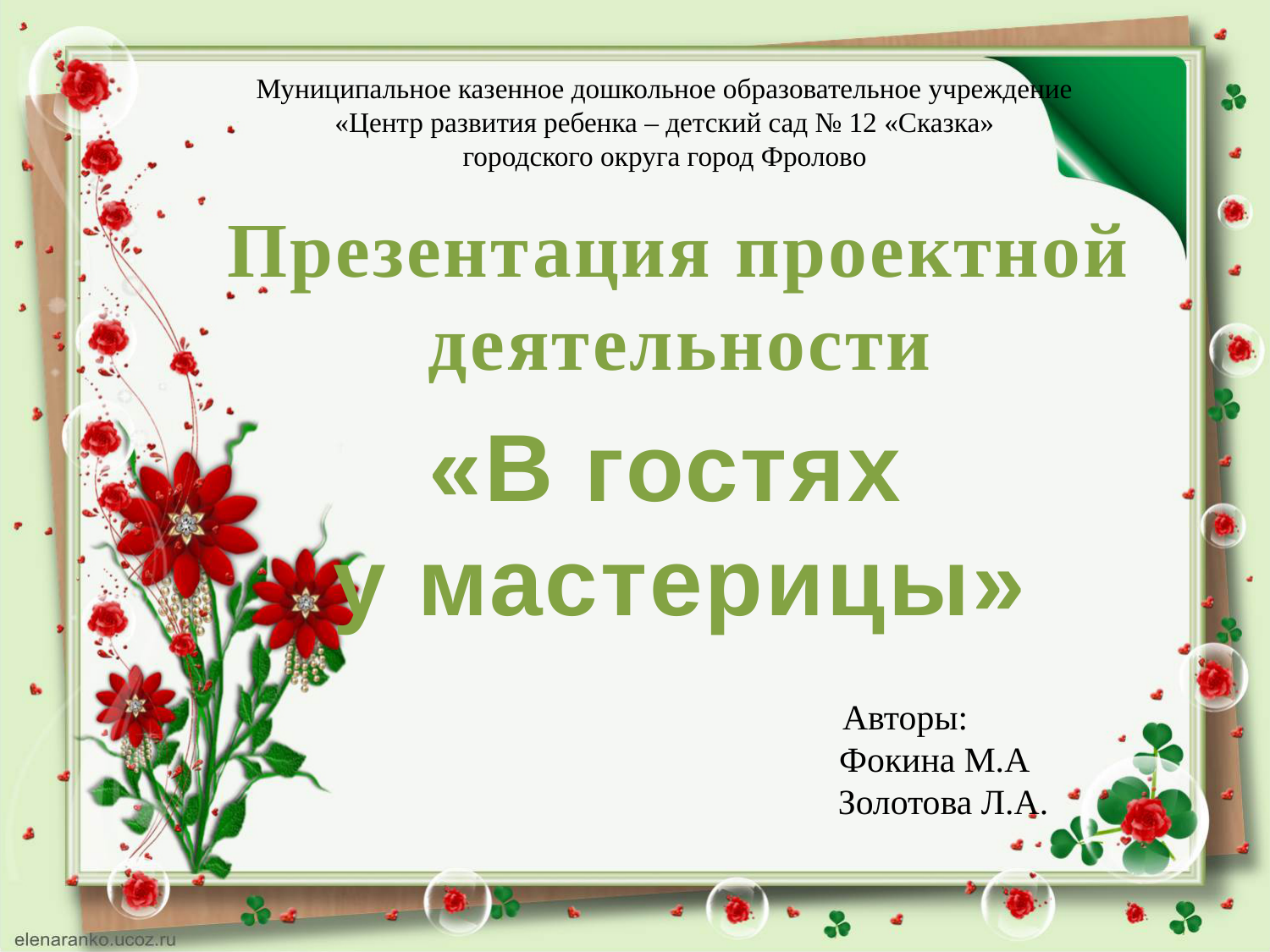

Муниципальное казенное дошкольное образовательное учреждение
«Центр развития ребенка – детский сад № 12 «Сказка»
городского округа город Фролово

Презентация проектной деятельности

«В гостях
у мастерицы»

	  Авторы:
 Фокина М.А
   Золотова Л.А.